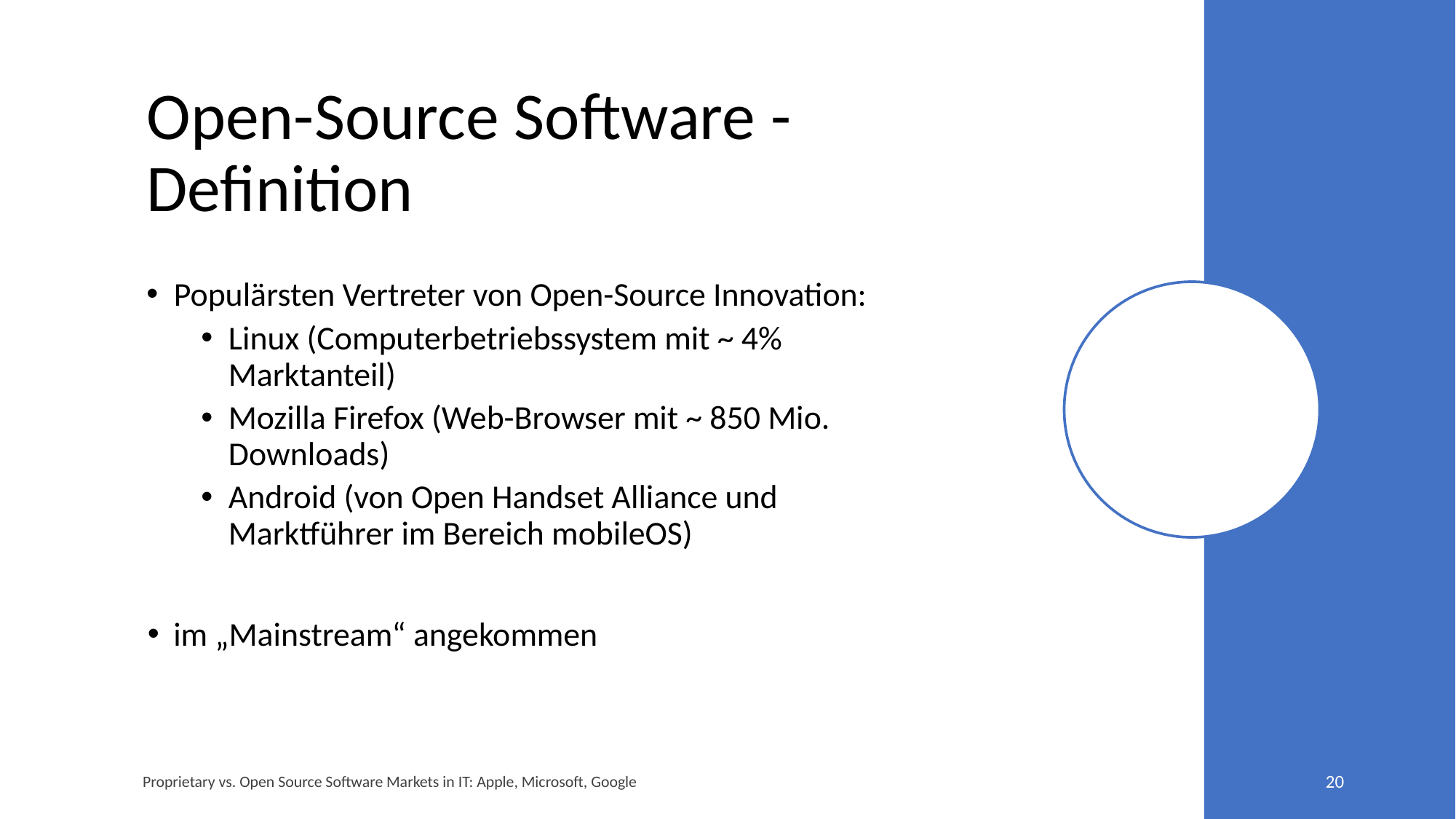

# Open-Source Software - Definition
Populärsten Vertreter von Open-Source Innovation:
Linux (Computerbetriebssystem mit ~ 4% Marktanteil)
Mozilla Firefox (Web-Browser mit ~ 850 Mio. Downloads)
Android (von Open Handset Alliance und Marktführer im Bereich mobileOS)

im „Mainstream“ angekommen

Proprietary vs. Open Source Software Markets in IT: Apple, Microsoft, Google
20